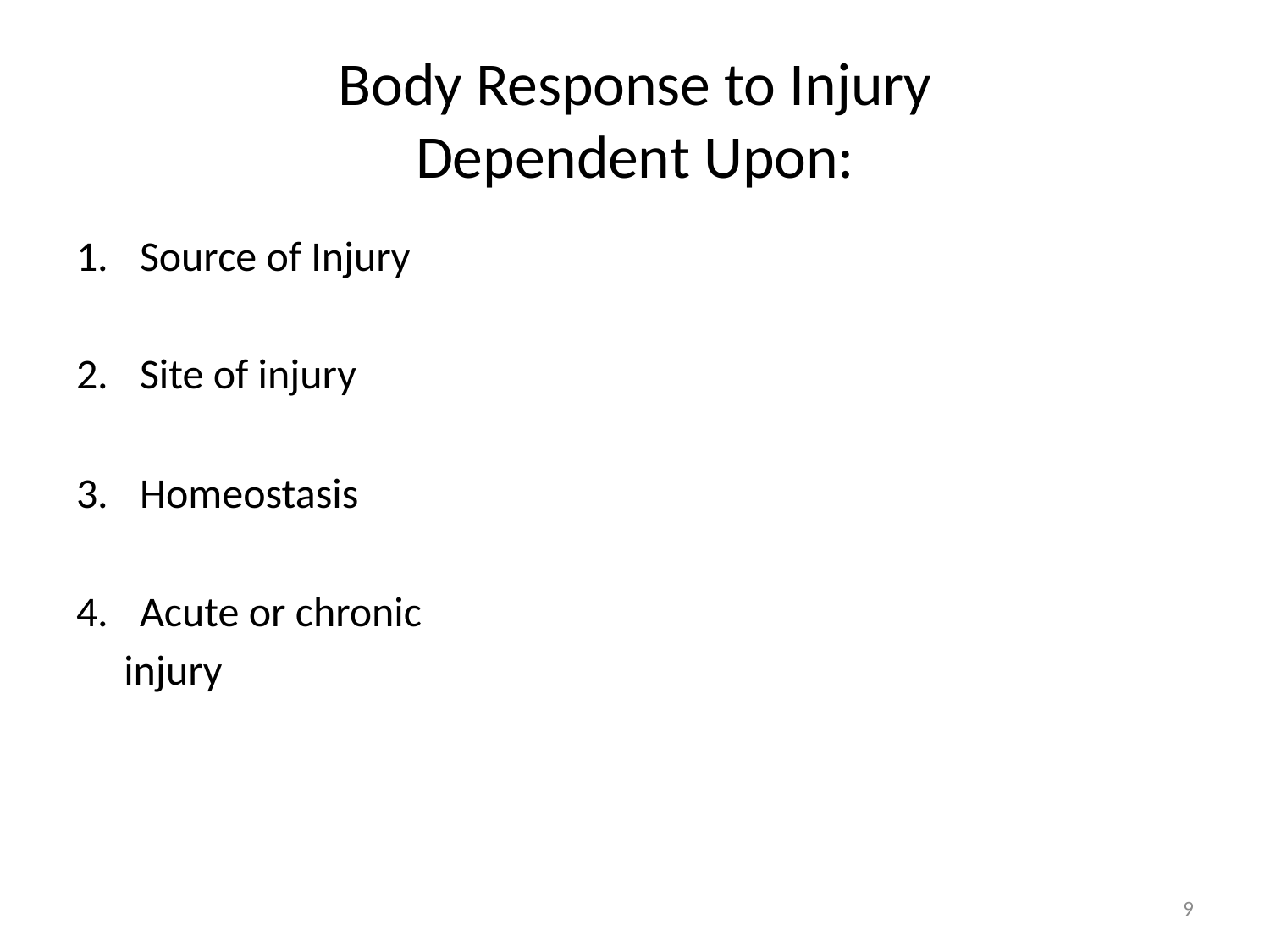

# Body Response to Injury Dependent Upon:
Source of Injury

Site of injury

Homeostasis

Acute or chronic
     injury

9